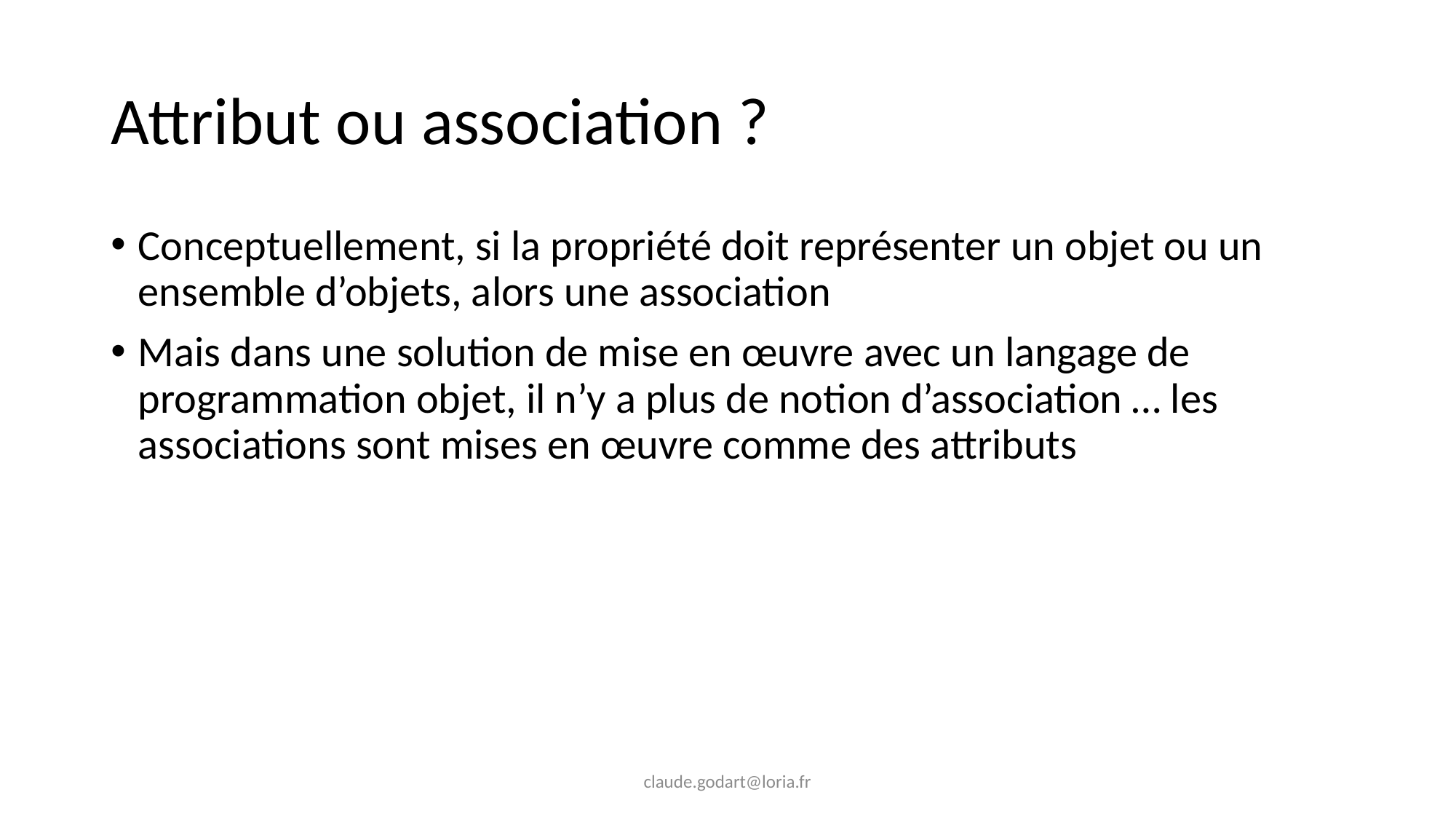

# Attribut ou association ?
Conceptuellement, si la propriété doit représenter un objet ou un ensemble d’objets, alors une association
Mais dans une solution de mise en œuvre avec un langage de programmation objet, il n’y a plus de notion d’association … les associations sont mises en œuvre comme des attributs
claude.godart@loria.fr